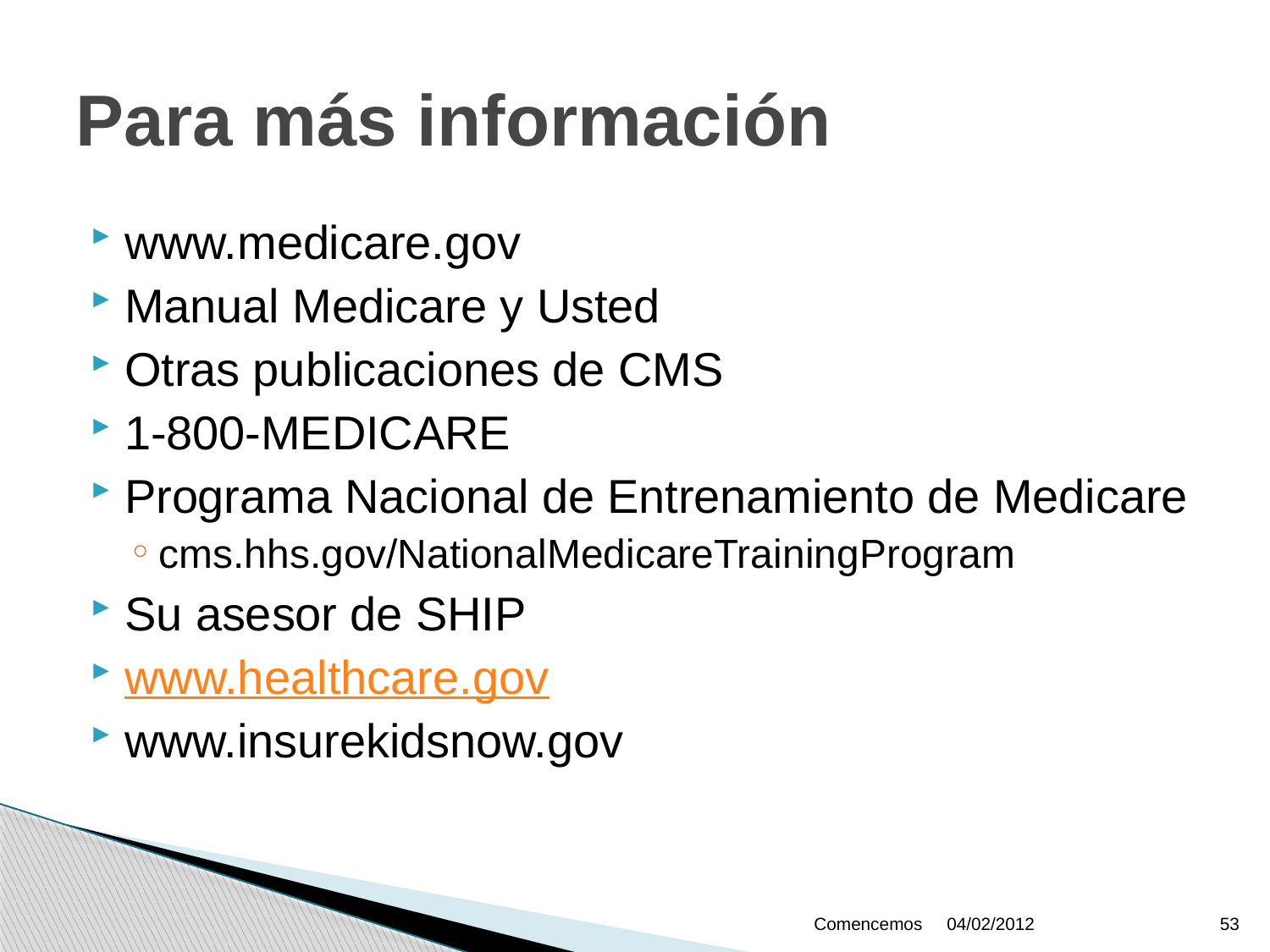

# Para más información
www.medicare.gov
Manual Medicare y Usted
Otras publicaciones de CMS
1-800-MEDICARE
Programa Nacional de Entrenamiento de Medicare
cms.hhs.gov/NationalMedicareTrainingProgram
Su asesor de SHIP
www.healthcare.gov
www.insurekidsnow.gov
Comencemos
04/02/2012
53